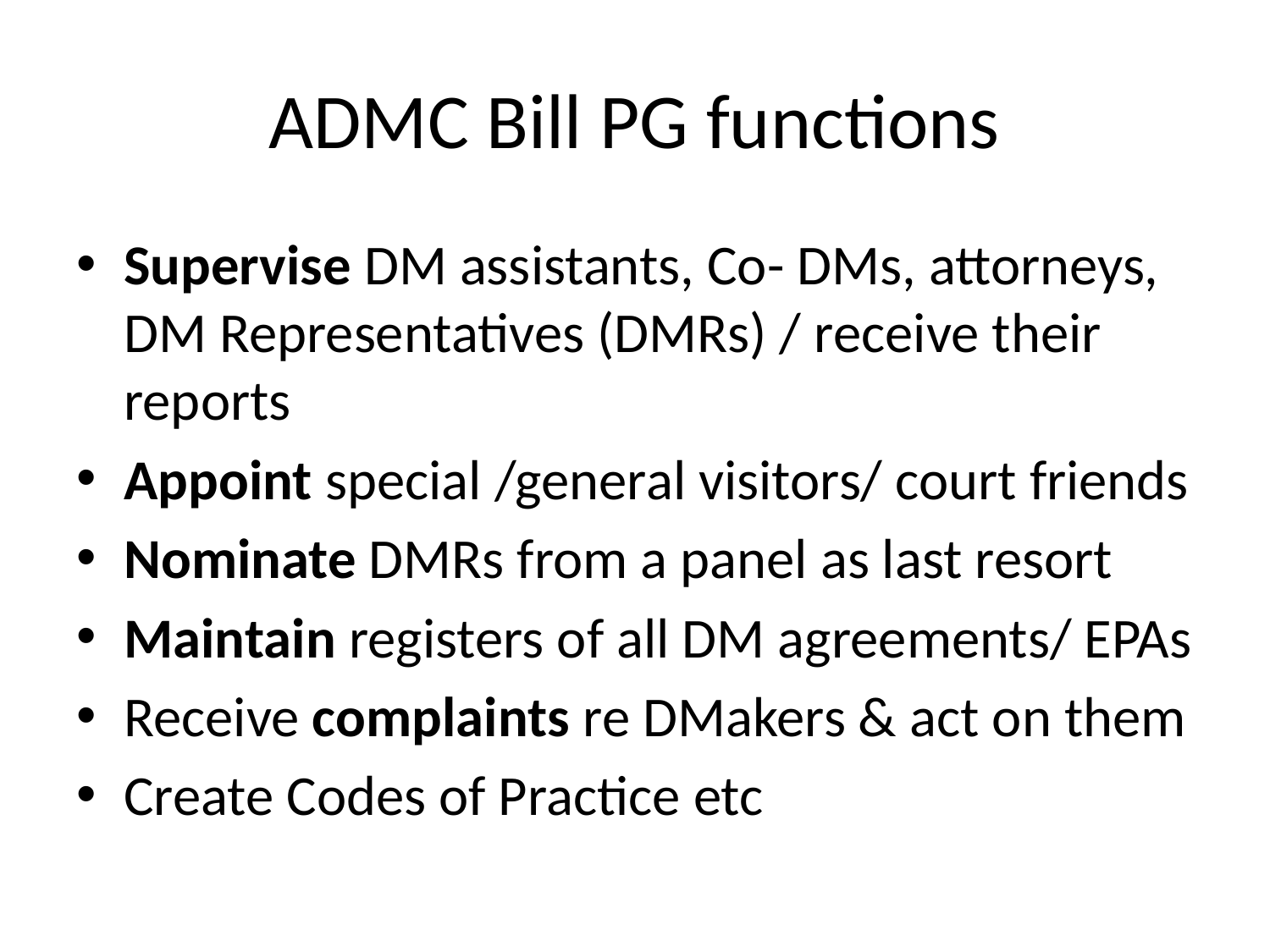

# ADMC Bill PG functions
Supervise DM assistants, Co- DMs, attorneys, DM Representatives (DMRs) / receive their reports
Appoint special /general visitors/ court friends
Nominate DMRs from a panel as last resort
Maintain registers of all DM agreements/ EPAs
Receive complaints re DMakers & act on them
Create Codes of Practice etc